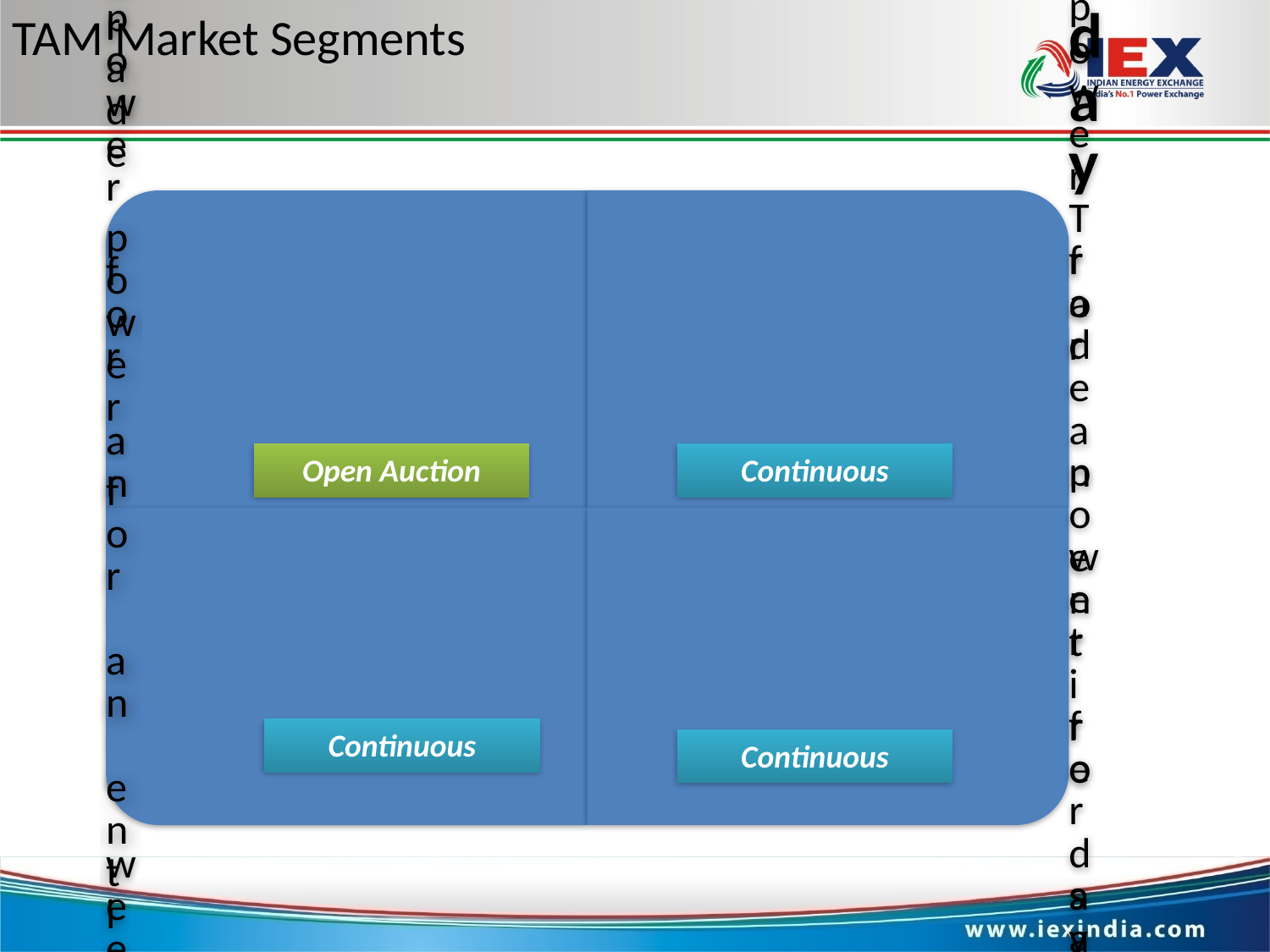

TAM Market Segments

Open Auction
Continuous
Continuous
Continuous